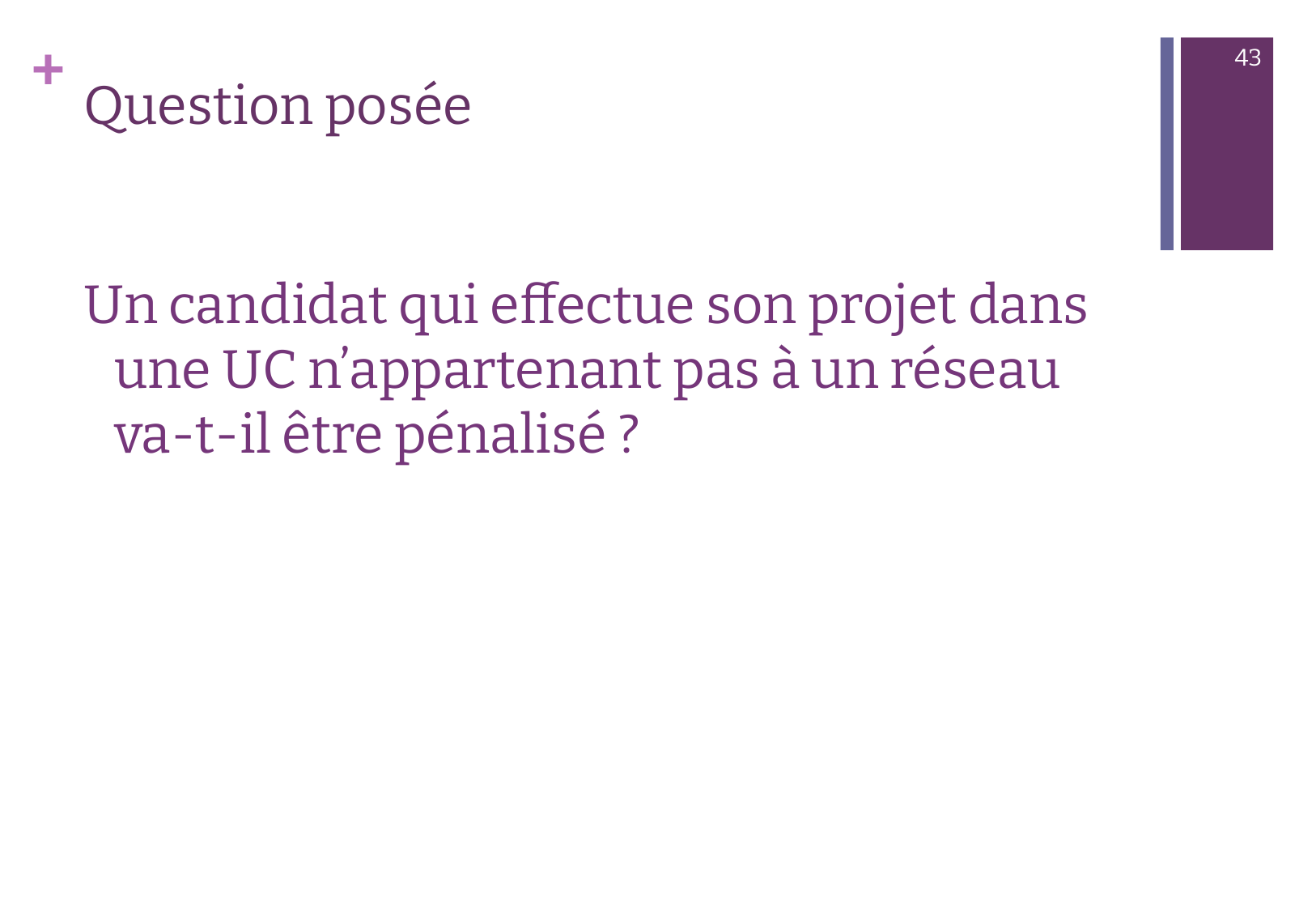

43
# Question posée
Un candidat qui effectue son projet dans une UC n’appartenant pas à un réseau va-t-il être pénalisé ?